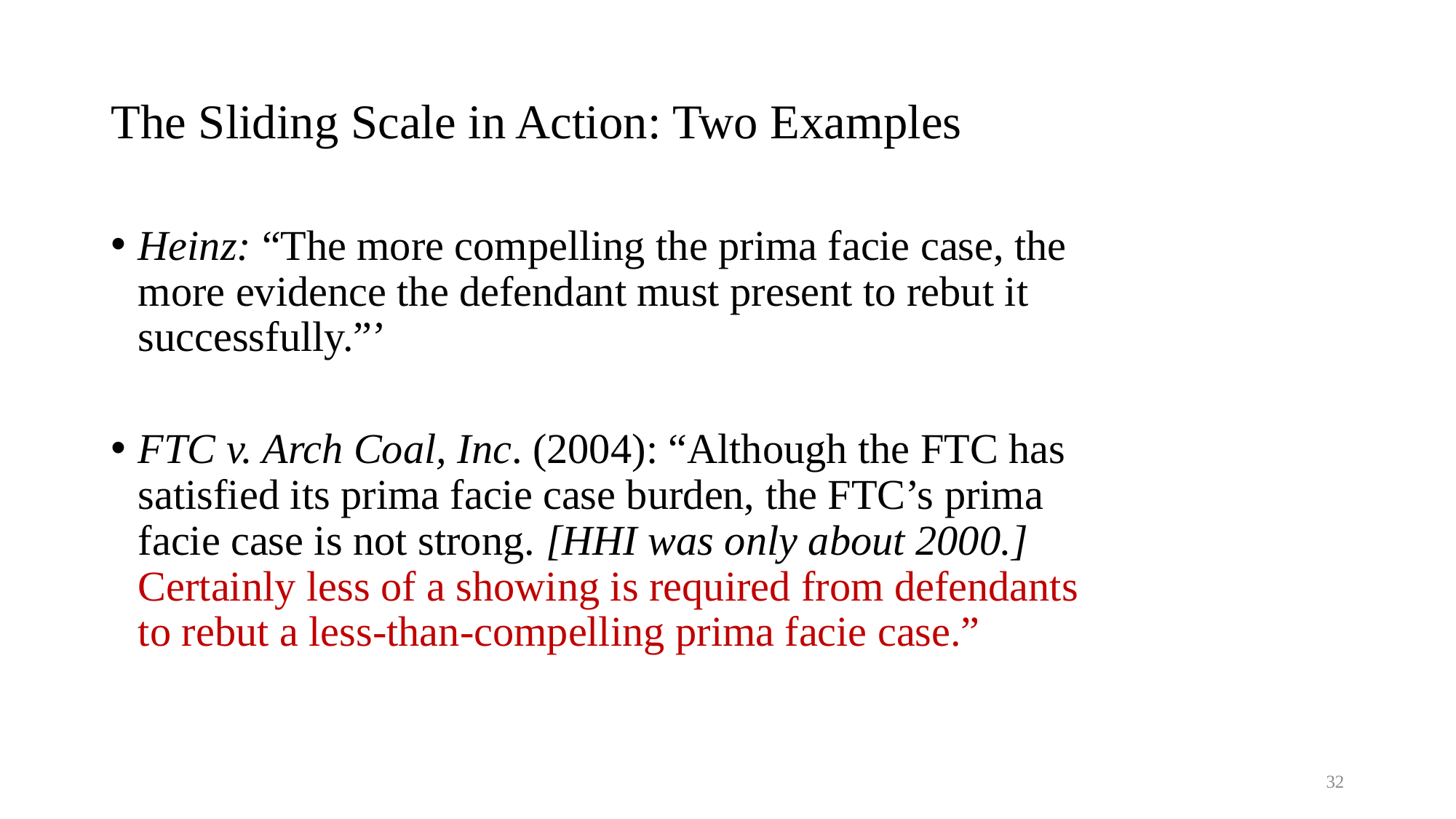

# The Sliding Scale in Action: Two Examples
Heinz: “The more compelling the prima facie case, the more evidence the defendant must present to rebut it successfully.”’
FTC v. Arch Coal, Inc. (2004): “Although the FTC has satisfied its prima facie case burden, the FTC’s prima facie case is not strong. [HHI was only about 2000.] Certainly less of a showing is required from defendants to rebut a less-than-compelling prima facie case.”

32